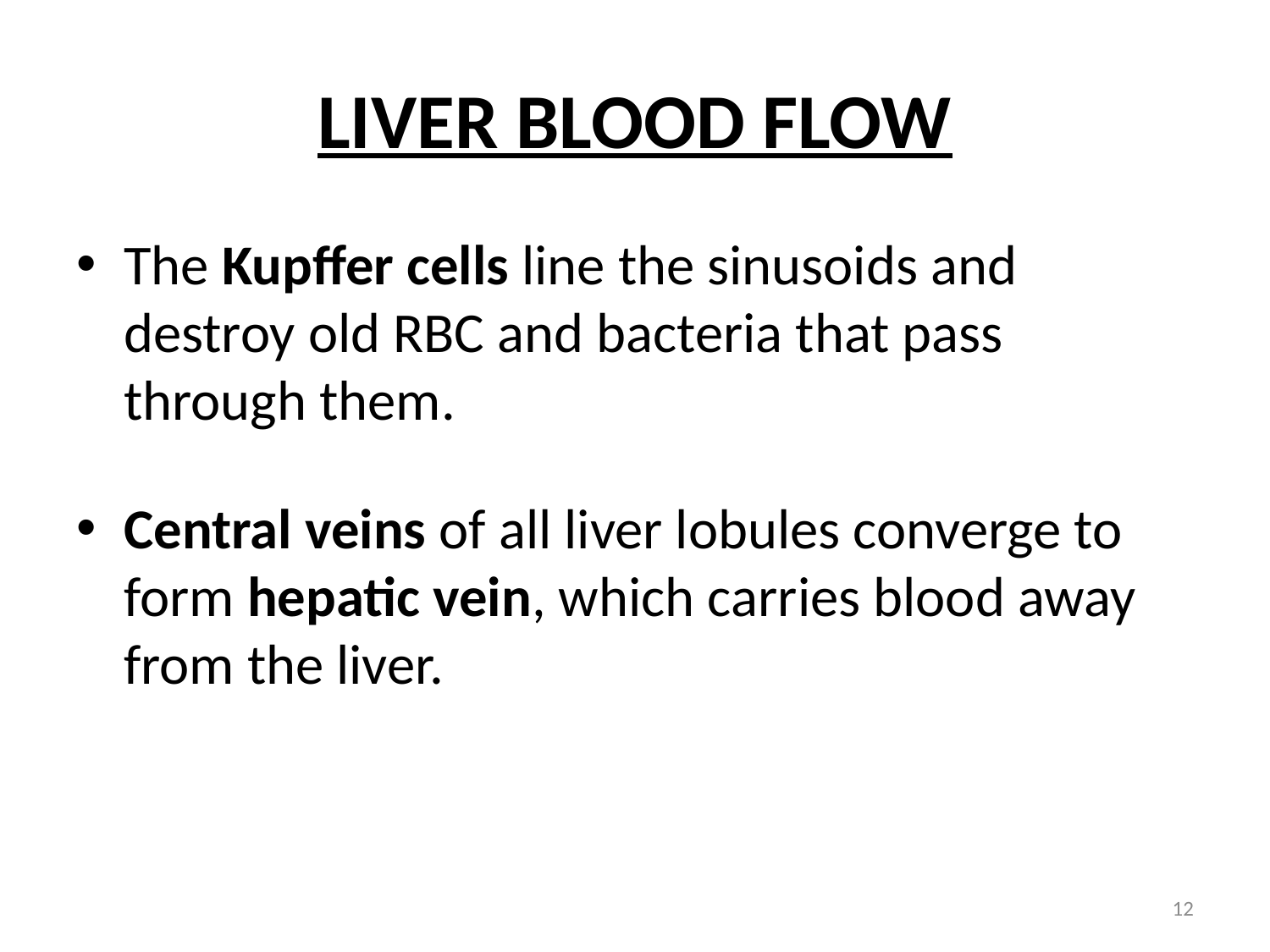

# LIVER BLOOD FLOW
The Kupffer cells line the sinusoids and destroy old RBC and bacteria that pass through them.

Central veins of all liver lobules converge to form hepatic vein, which carries blood away from the liver.

12